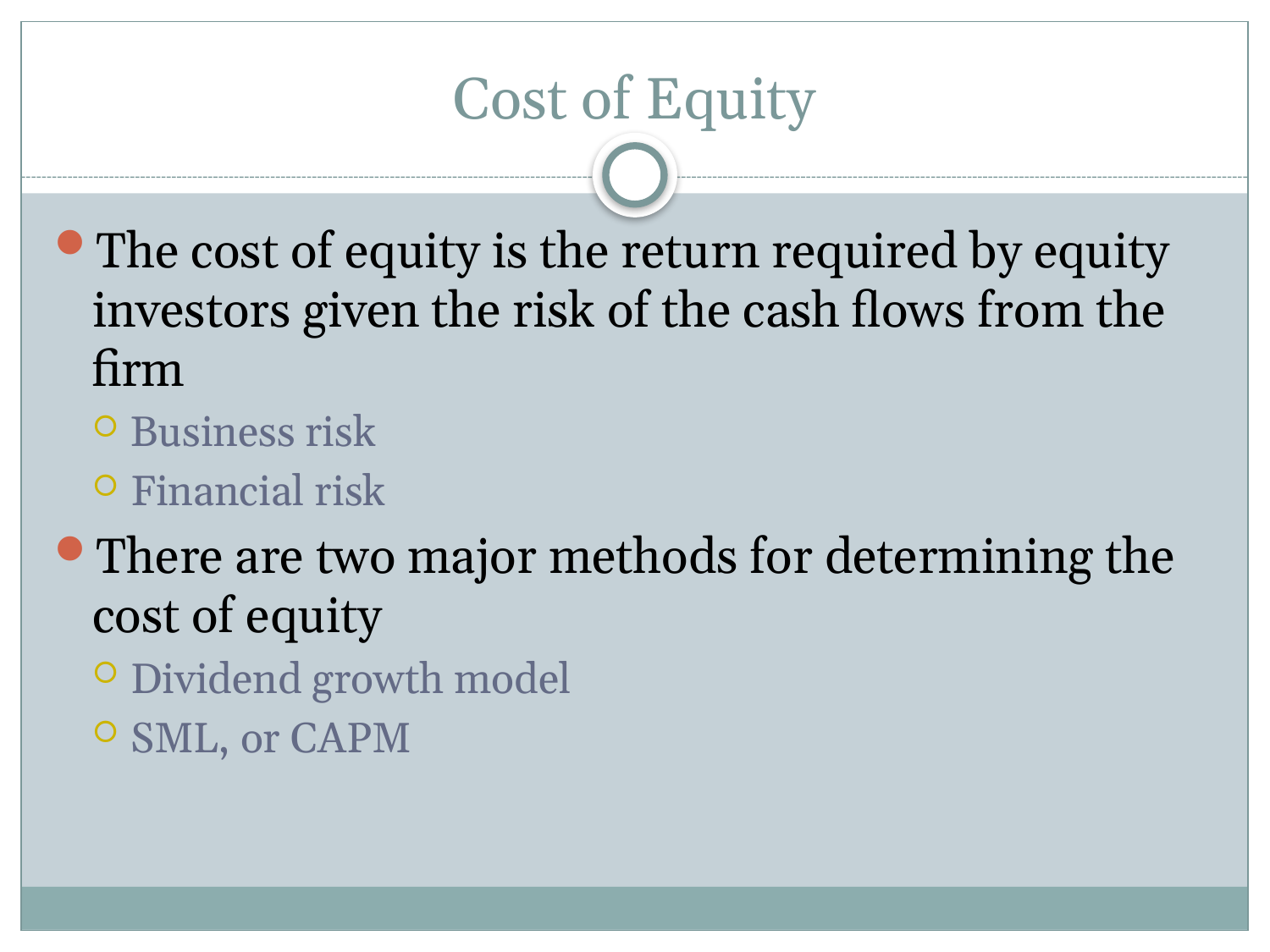

# Cost of Equity
The cost of equity is the return required by equity investors given the risk of the cash flows from the firm
Business risk
Financial risk
There are two major methods for determining the cost of equity
Dividend growth model
SML, or CAPM